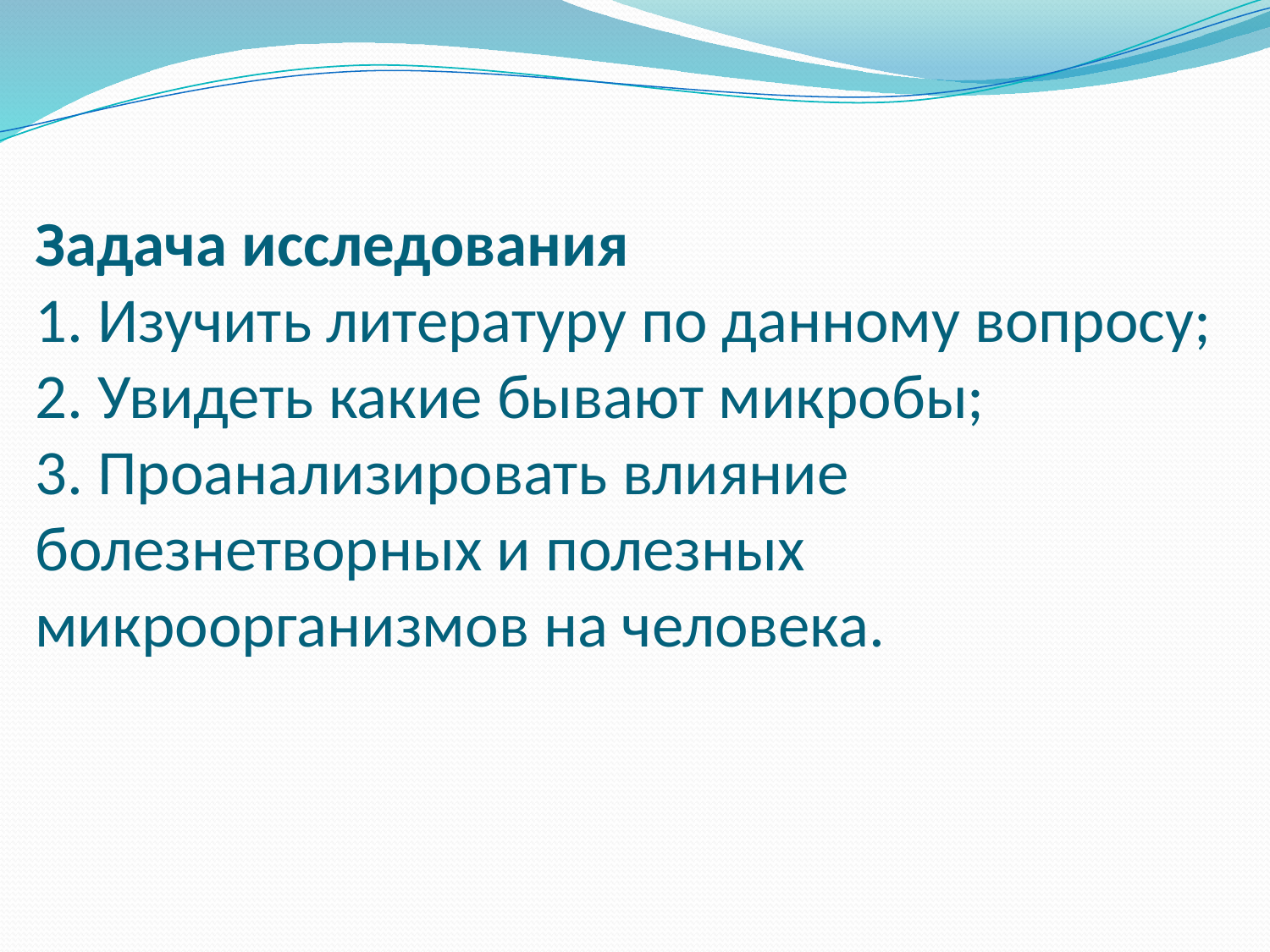

# Задача исследования 1. Изучить литературу по данному вопросу; 2. Увидеть какие бывают микробы; 3. Проанализировать влияние болезнетворных и полезных микроорганизмов на человека.